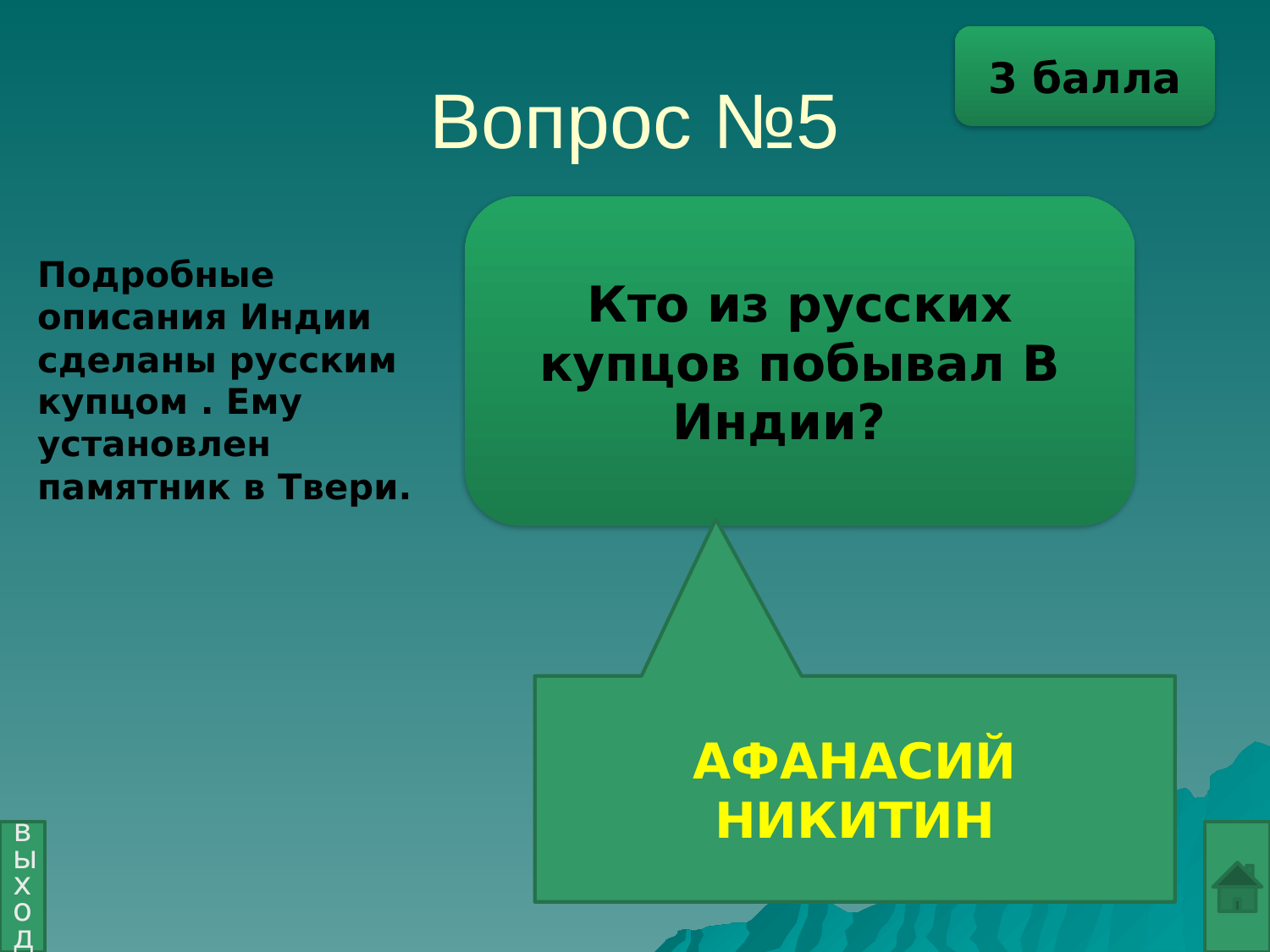

3 балла
# Вопрос №5
Кто из русских купцов побывал В Индии?
Подробные описания Индии сделаны русским купцом . Ему установлен памятник в Твери.
АФАНАСИЙ НИКИТИН
выход